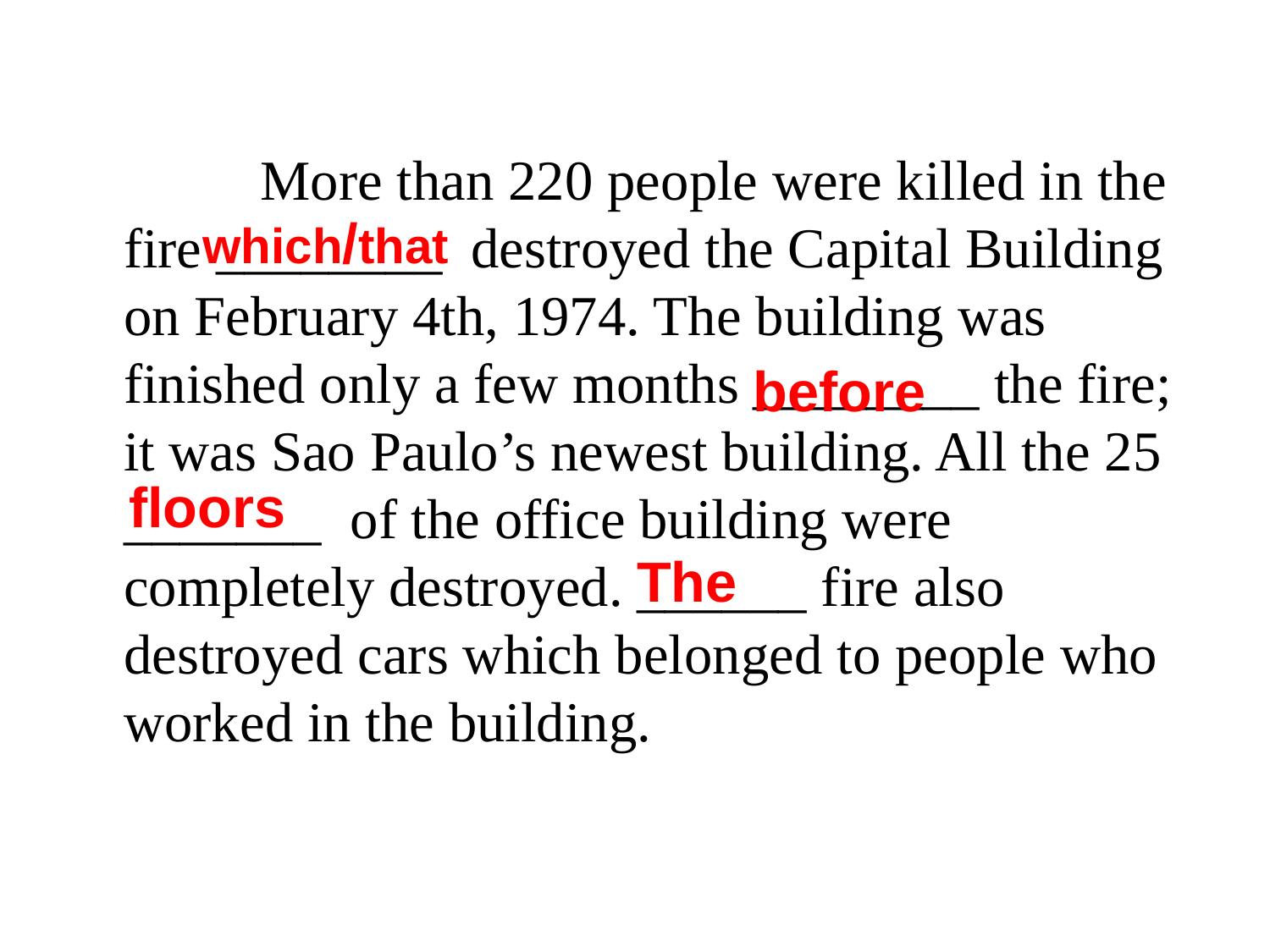

More than 220 people were killed in the fire ________  destroyed the Capital Building on February 4th, 1974. The building was finished only a few months ________ the fire; it was Sao Paulo’s newest building. All the 25 _______  of the office building were completely destroyed. ______ fire also destroyed cars which belonged to people who worked in the building.

which/that
before
floors
The